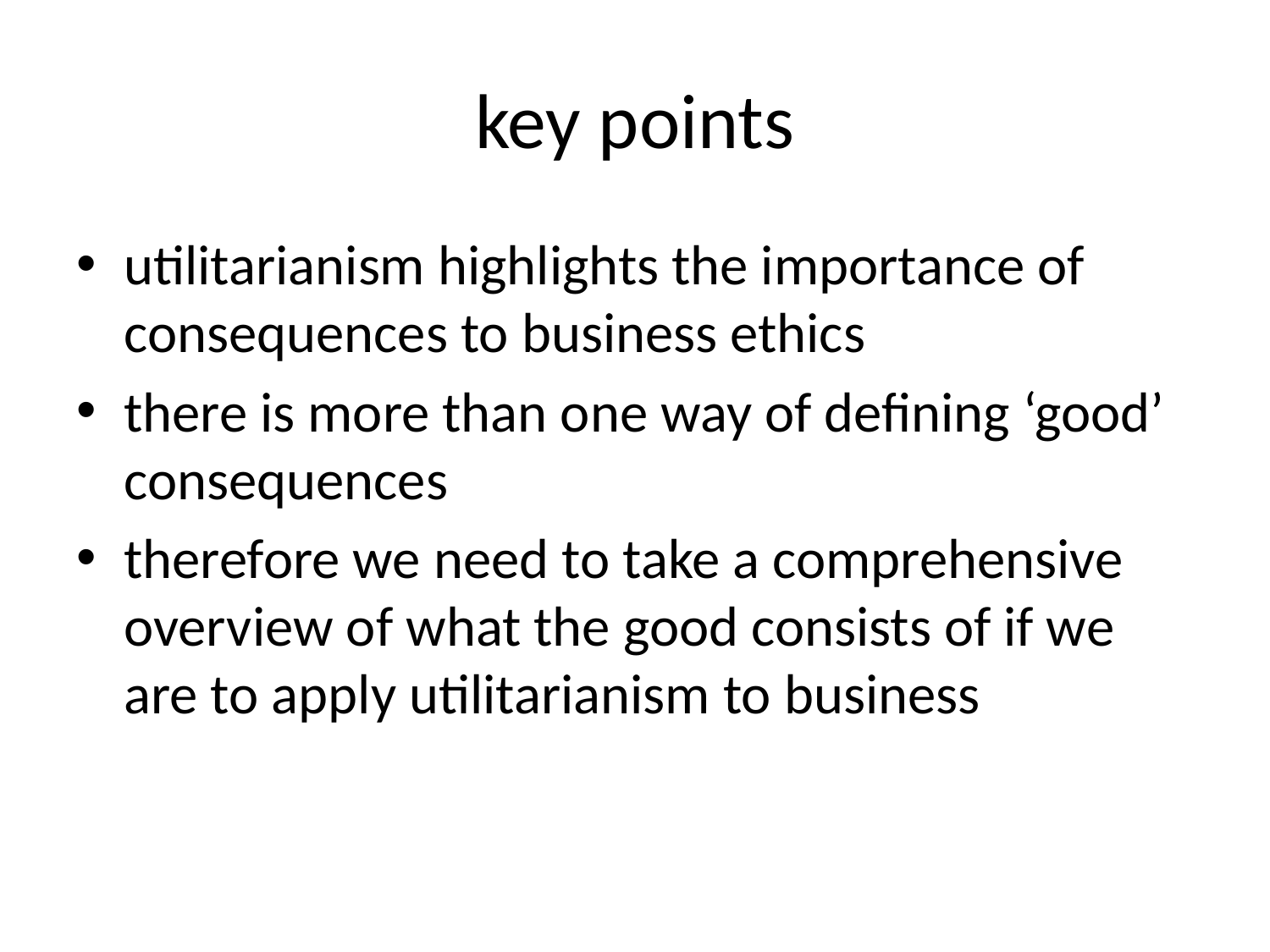

# key points
utilitarianism highlights the importance of consequences to business ethics
there is more than one way of defining ‘good’ consequences
therefore we need to take a comprehensive overview of what the good consists of if we are to apply utilitarianism to business